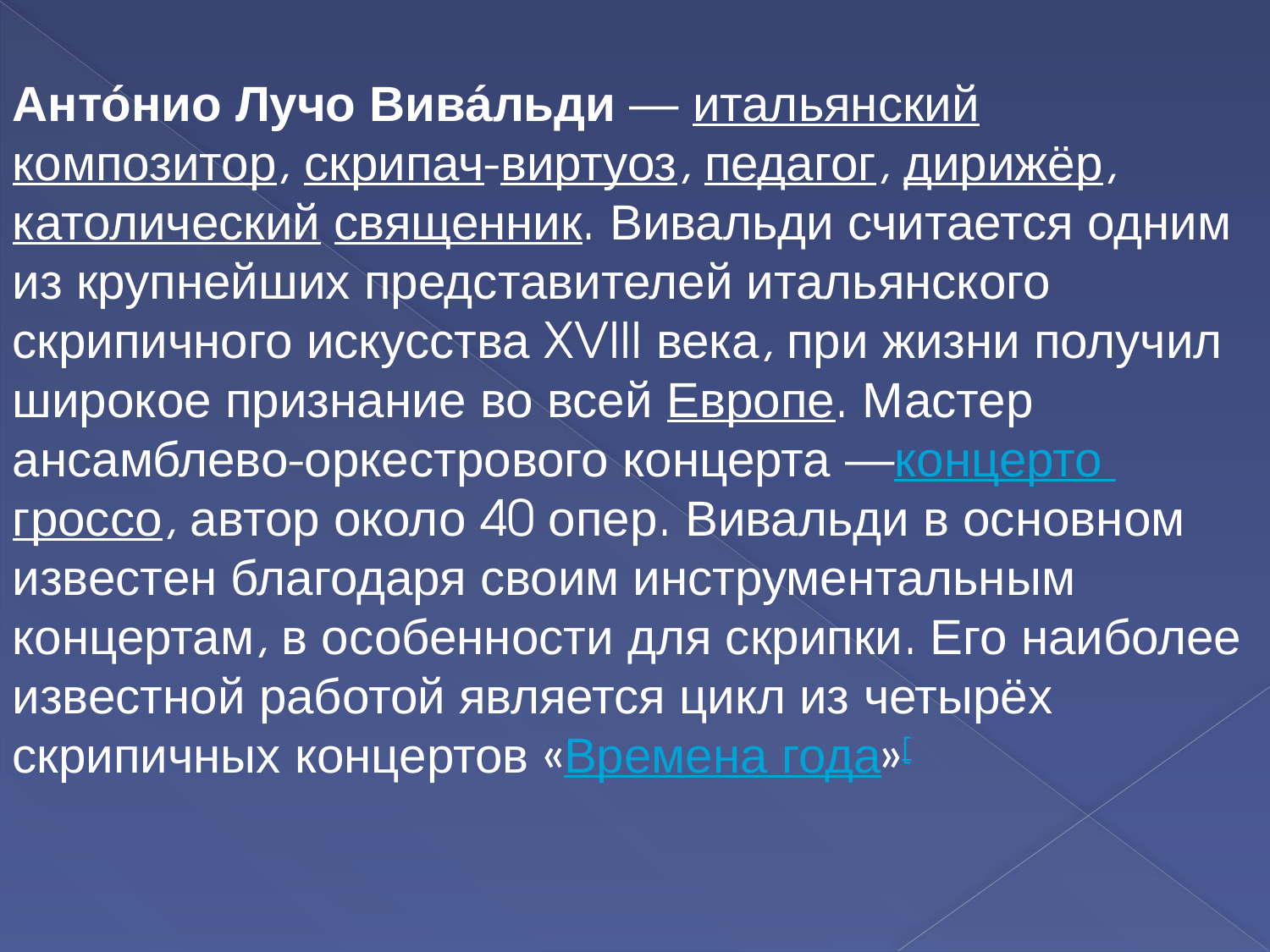

Анто́нио Лучо Вива́льди — итальянский композитор, скрипач-виртуоз, педагог, дирижёр, католический священник. Вивальди считается одним из крупнейших представителей итальянского скрипичного искусства XVIII века, при жизни получил широкое признание во всей Европе. Мастер ансамблево-оркестрового концерта —концерто гроссо, автор около 40 опер. Вивальди в основном известен благодаря своим инструментальным концертам, в особенности для скрипки. Его наиболее известной работой является цикл из четырёх скрипичных концертов «Времена года»[